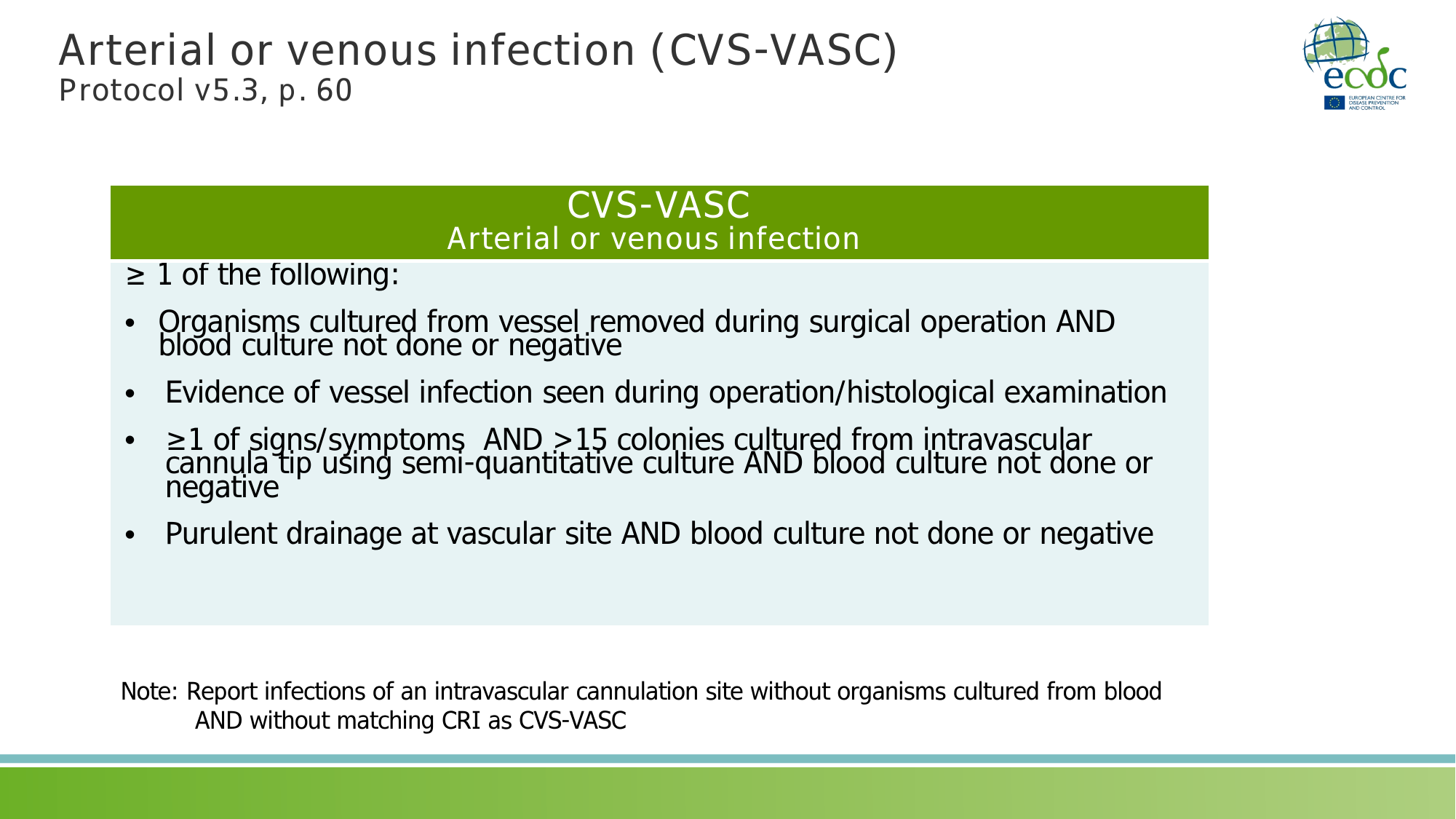

Arterial or venous infection (CVS-VASC)
Protocol v5.3, p. 60
| CVS-VASC Arterial or venous infection |
| --- |
| ≥ 1 of the following: Organisms cultured from vessel removed during surgical operation AND blood culture not done or negative Evidence of vessel infection seen during operation/histological examination ≥1 of signs/symptoms AND >15 colonies cultured from intravascular cannula tip using semi-quantitative culture AND blood culture not done or negative Purulent drainage at vascular site AND blood culture not done or negative |
Note: Report infections of an intravascular cannulation site without organisms cultured from blood                                      AND without matching CRI as CVS-VASC